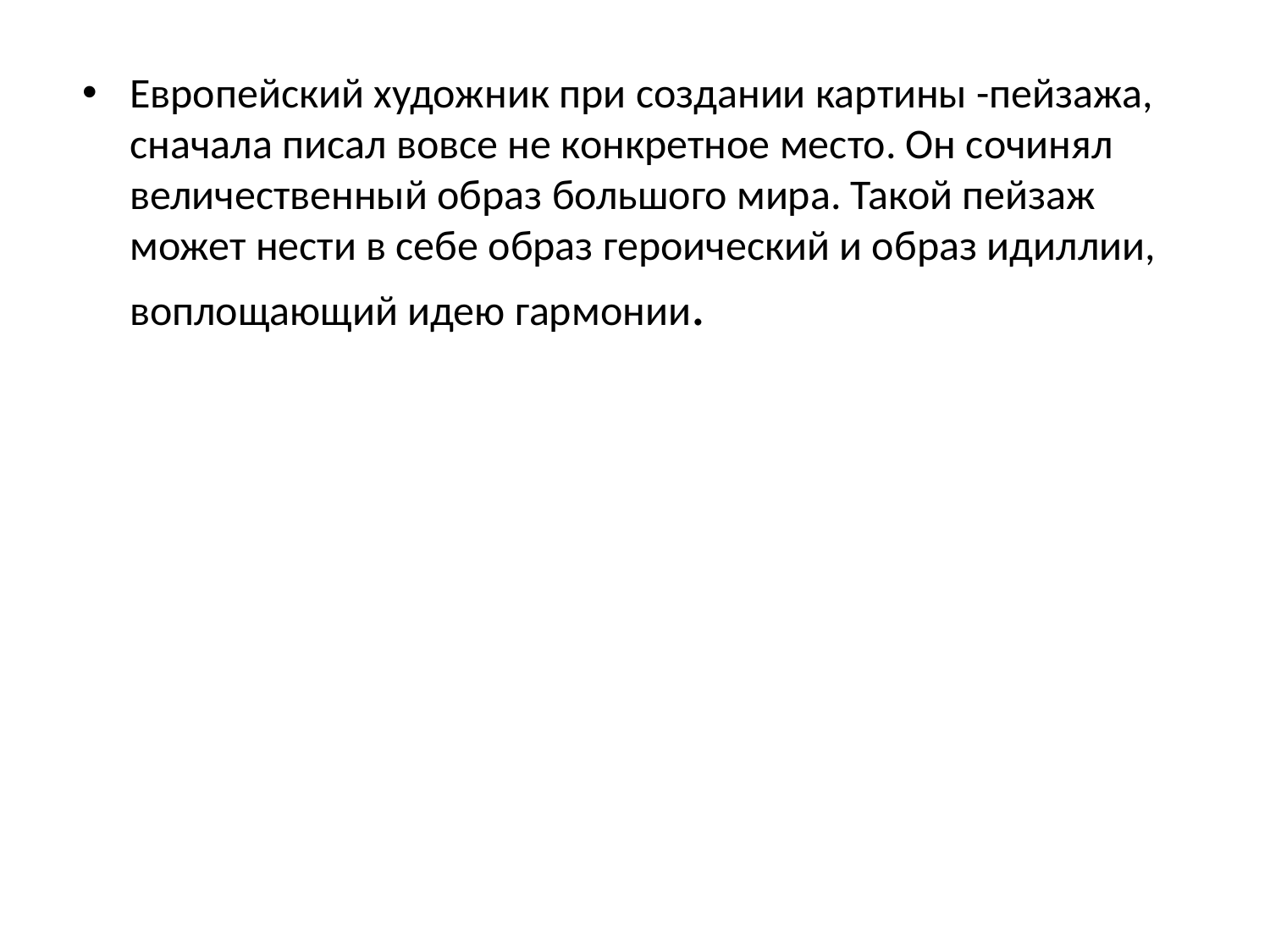

Европейский художник при создании картины -пейзажа, сначала писал вовсе не конкретное место. Он сочинял величественный образ большого мира. Такой пейзаж может нести в себе образ героический и образ идиллии, воплощающий идею гармонии.